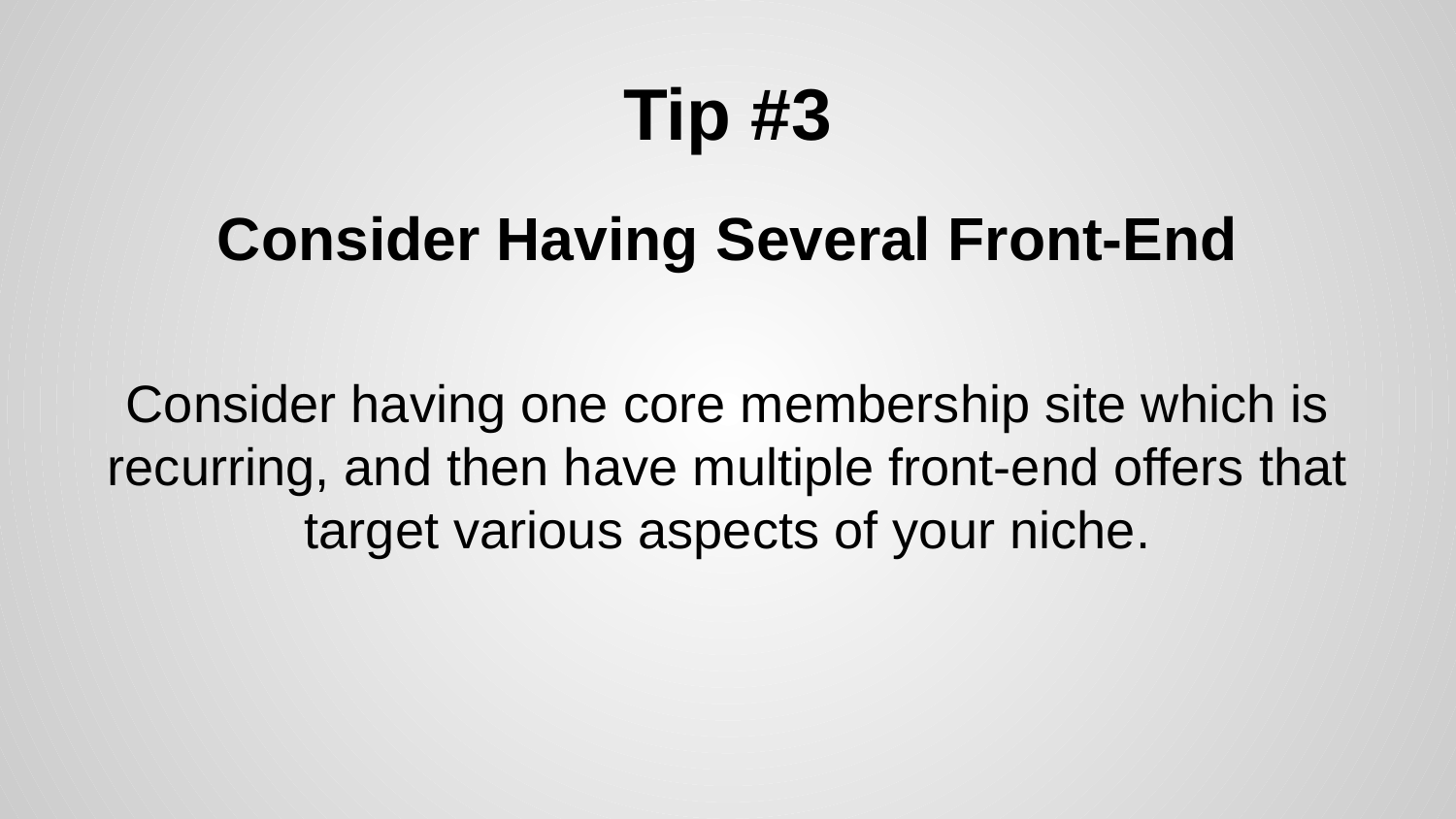

# Tip #3
Consider Having Several Front-End

Consider having one core membership site which is recurring, and then have multiple front-end offers that target various aspects of your niche.